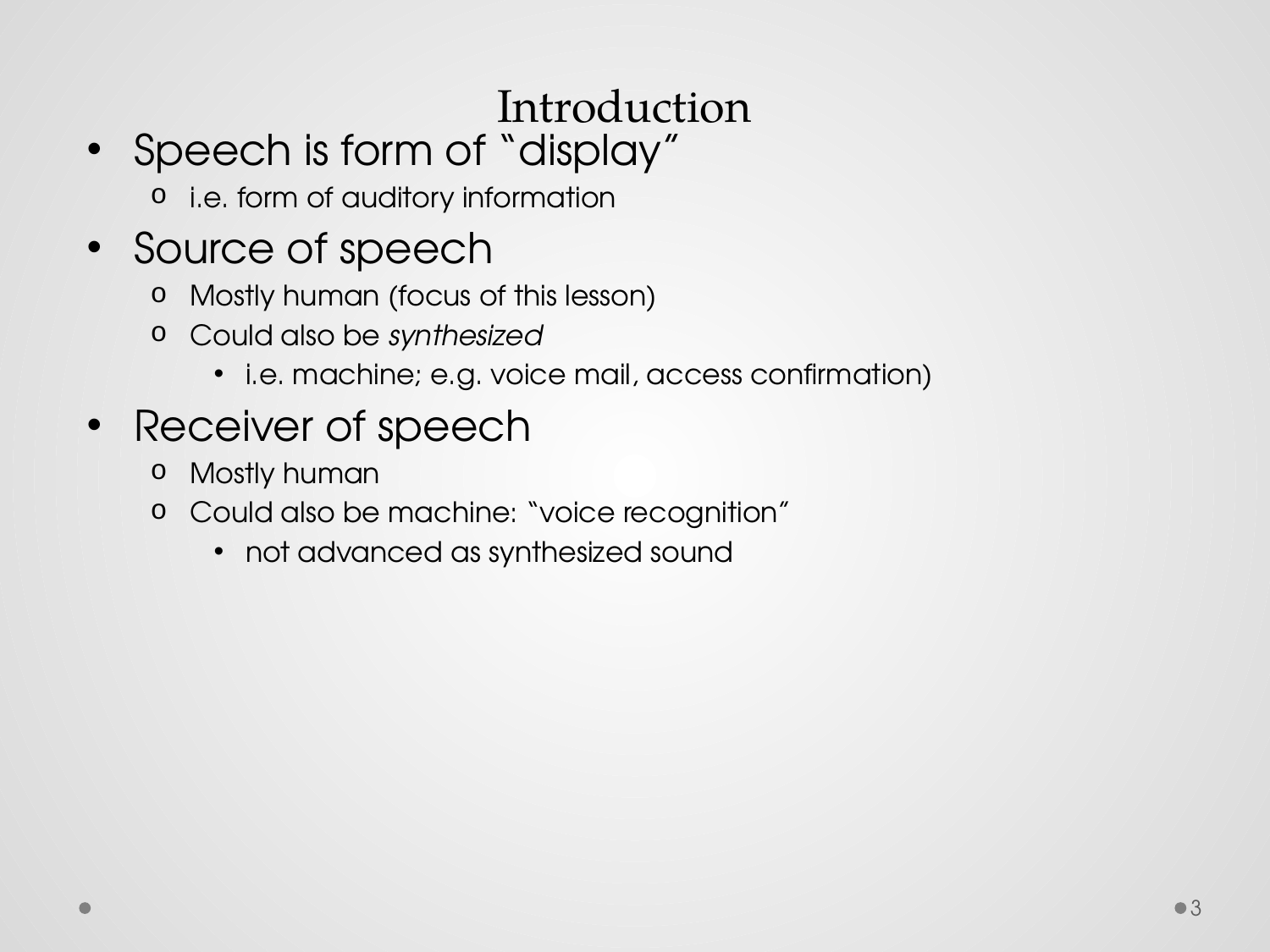

# Introduction

Speech is form of “display”
i.e. form of auditory information
Source of speech
Mostly human (focus of this lesson)
Could also be synthesized
i.e. machine; e.g. voice mail, access confirmation)
Receiver of speech
Mostly human
Could also be machine: “voice recognition”
not advanced as synthesized sound

3